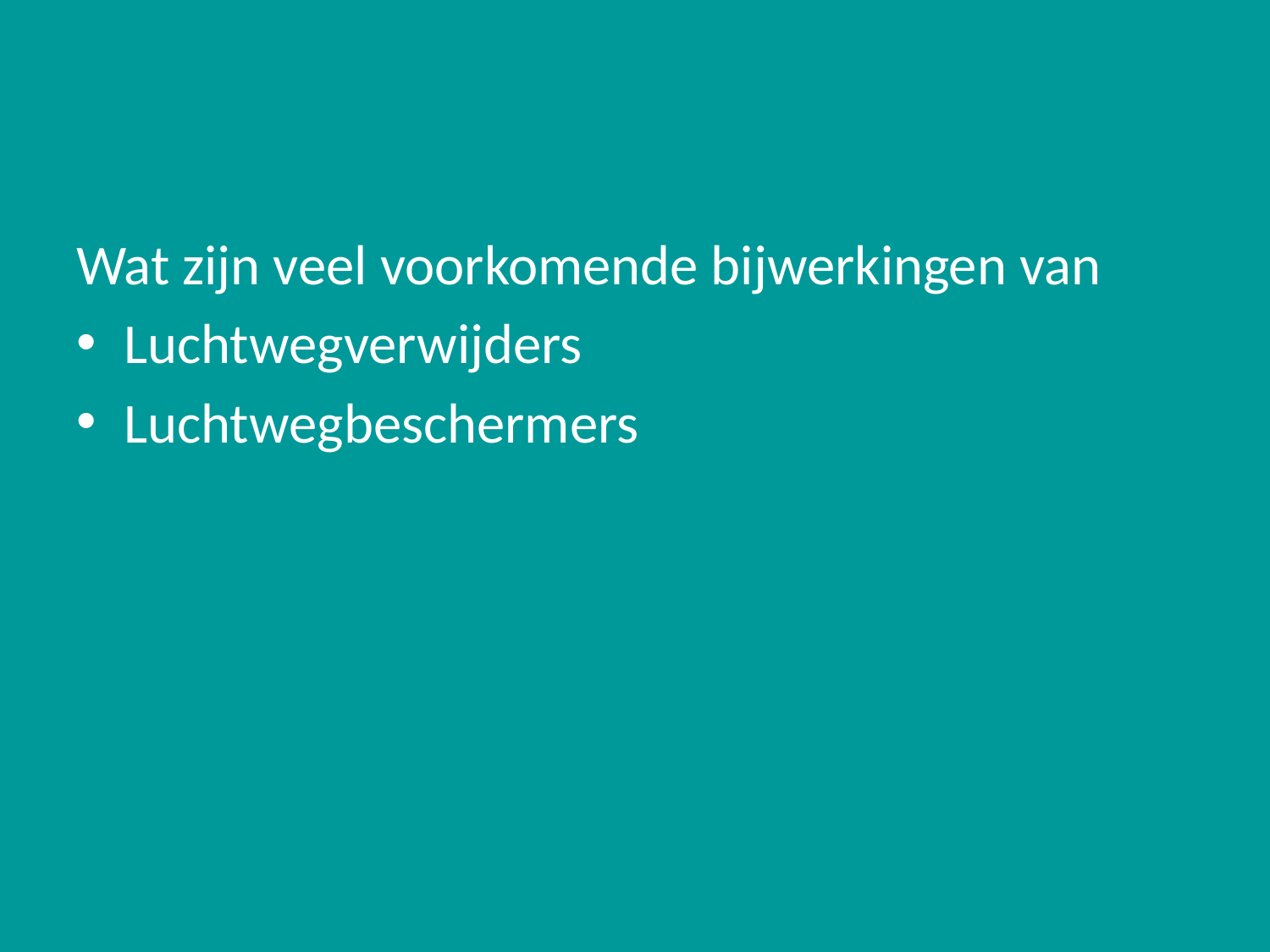

#
Wat zijn veel voorkomende bijwerkingen van
Luchtwegverwijders
Luchtwegbeschermers